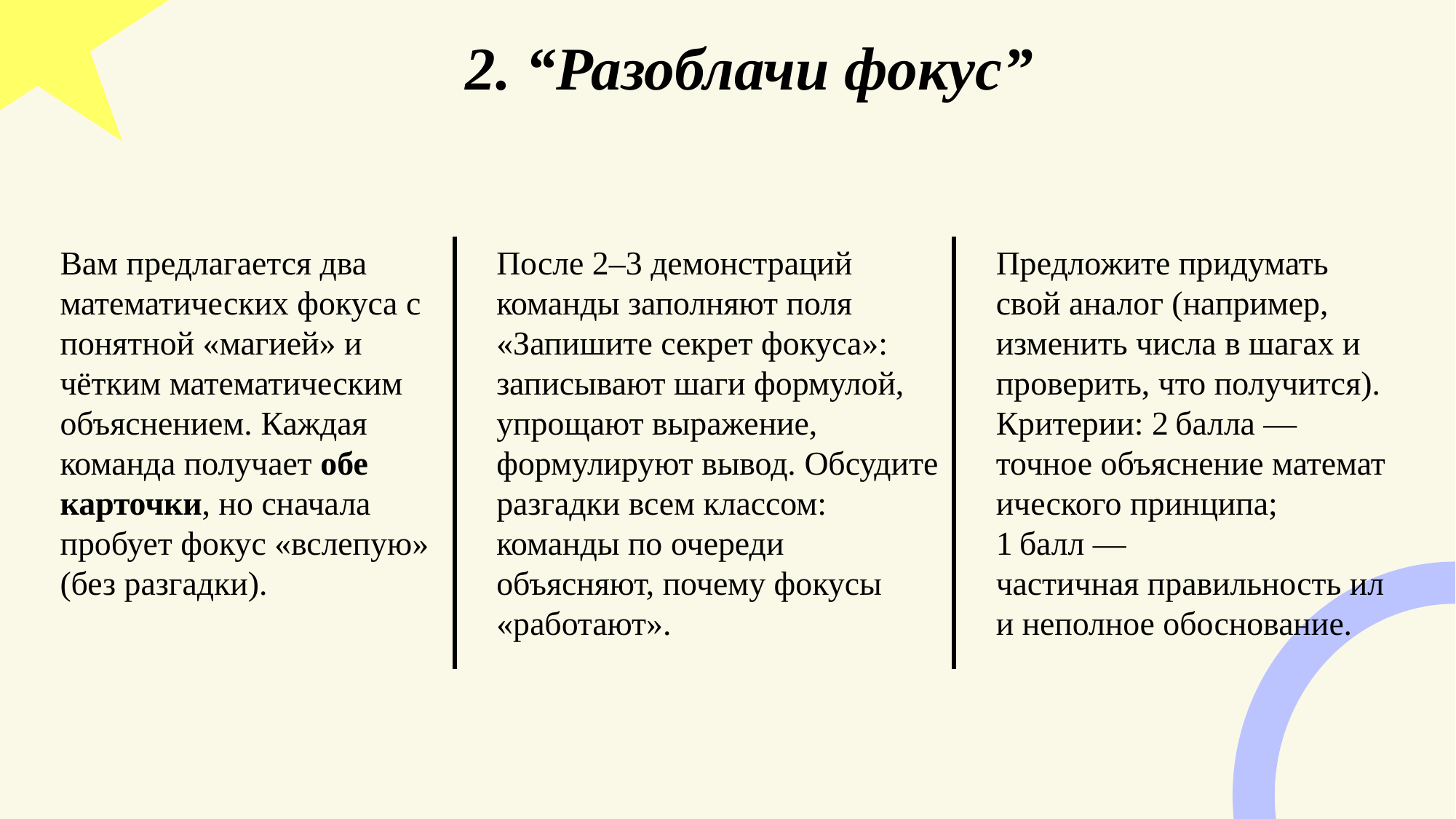

2. “Разоблачи фокус”
Вам предлагается два математических фокуса с понятной «магией» и чётким математическим объяснением. Каждая команда получает обе карточки, но сначала пробует фокус «вслепую» (без разгадки).

После 2–3 демонстраций команды заполняют поля «Запишите секрет фокуса»: записывают шаги формулой, упрощают выражение, формулируют вывод. Обсудите разгадки всем классом: команды по очереди объясняют, почему фокусы «работают».

Предложите придумать свой аналог (например, изменить числа в шагах и проверить, что получится).
Критерии: 2 балла — точное объяснение математического принципа; 1 балл — частичная правильность или неполное обоснование.